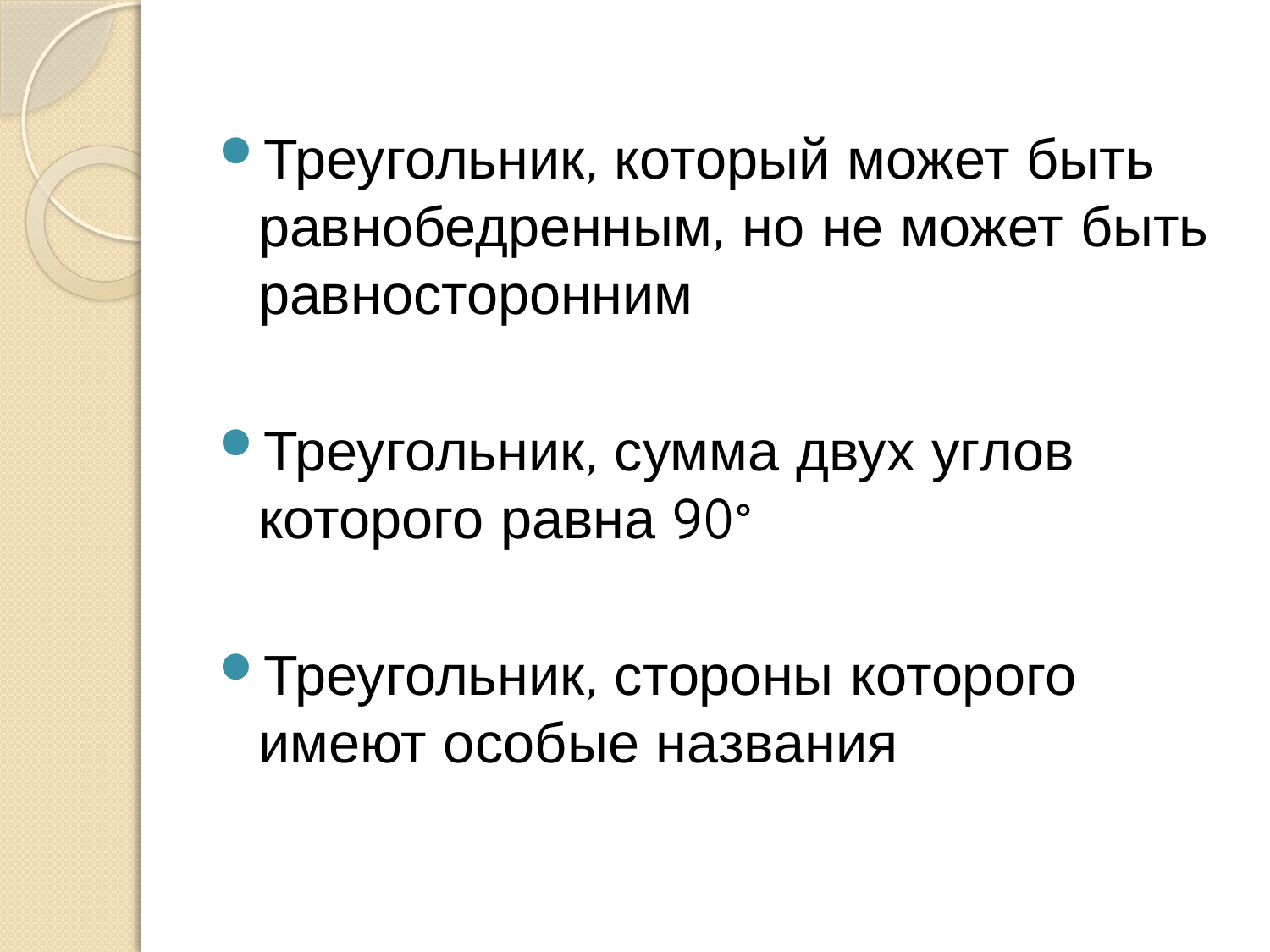

Треугольник, который может быть равнобедренным, но не может быть равносторонним

Треугольник, сумма двух углов которого равна 90°

Треугольник, стороны которого имеют особые названия